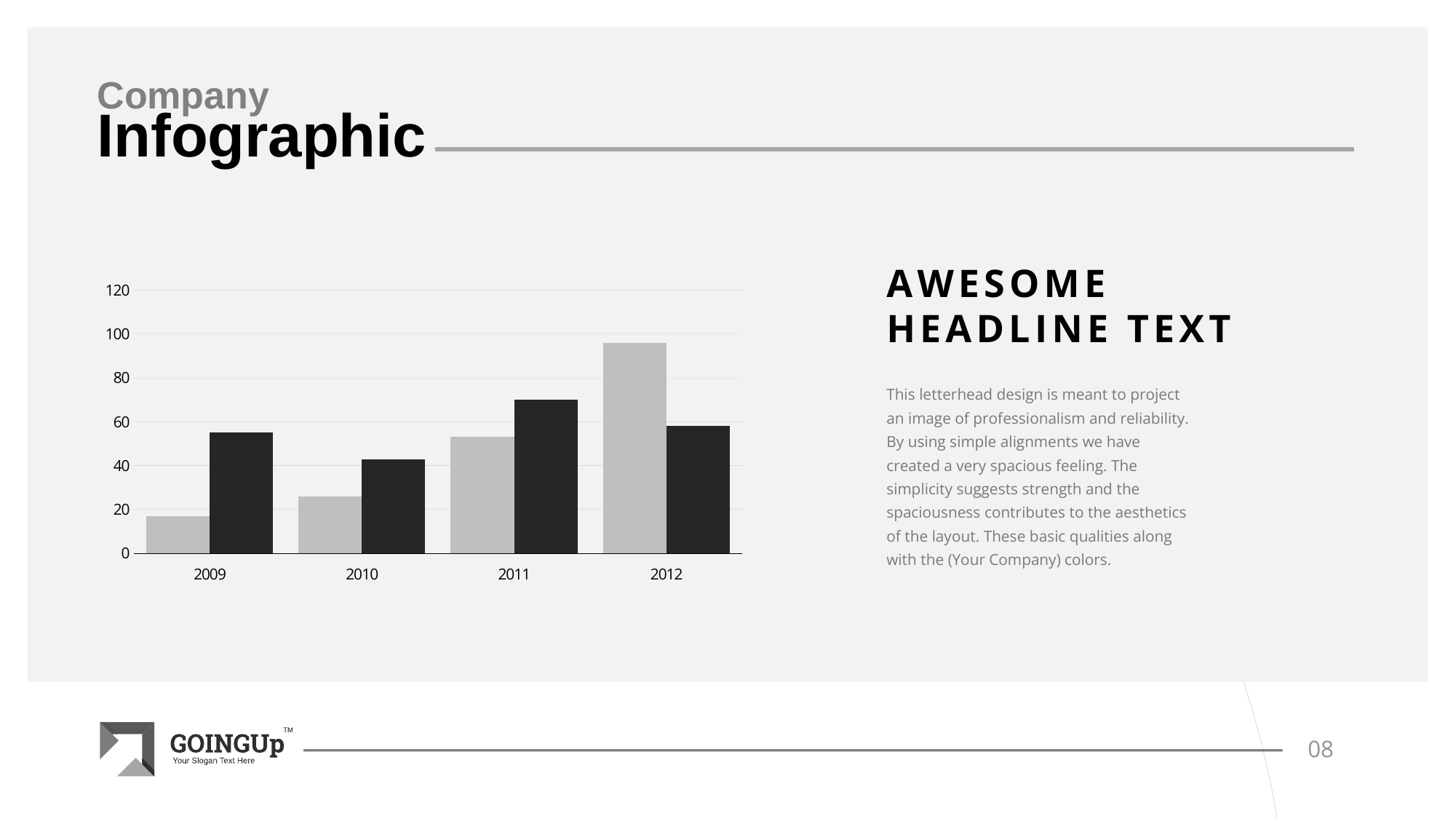

Company
Infographic

### Chart

| Category | Region 1 | Region 2 |
|---|---|---|
| 2009 | 17.0 | 55.0 |
| 2010 | 26.0 | 43.0 |
| 2011 | 53.0 | 70.0 |
| 2012 | 96.0 | 58.0 |
AWESOME HEADLINE TEXT
This letterhead design is meant to project an image of professionalism and reliability. By using simple alignments we have created a very spacious feeling. The simplicity suggests strength and the spaciousness contributes to the aesthetics of the layout. These basic qualities along with the (Your Company) colors.

08